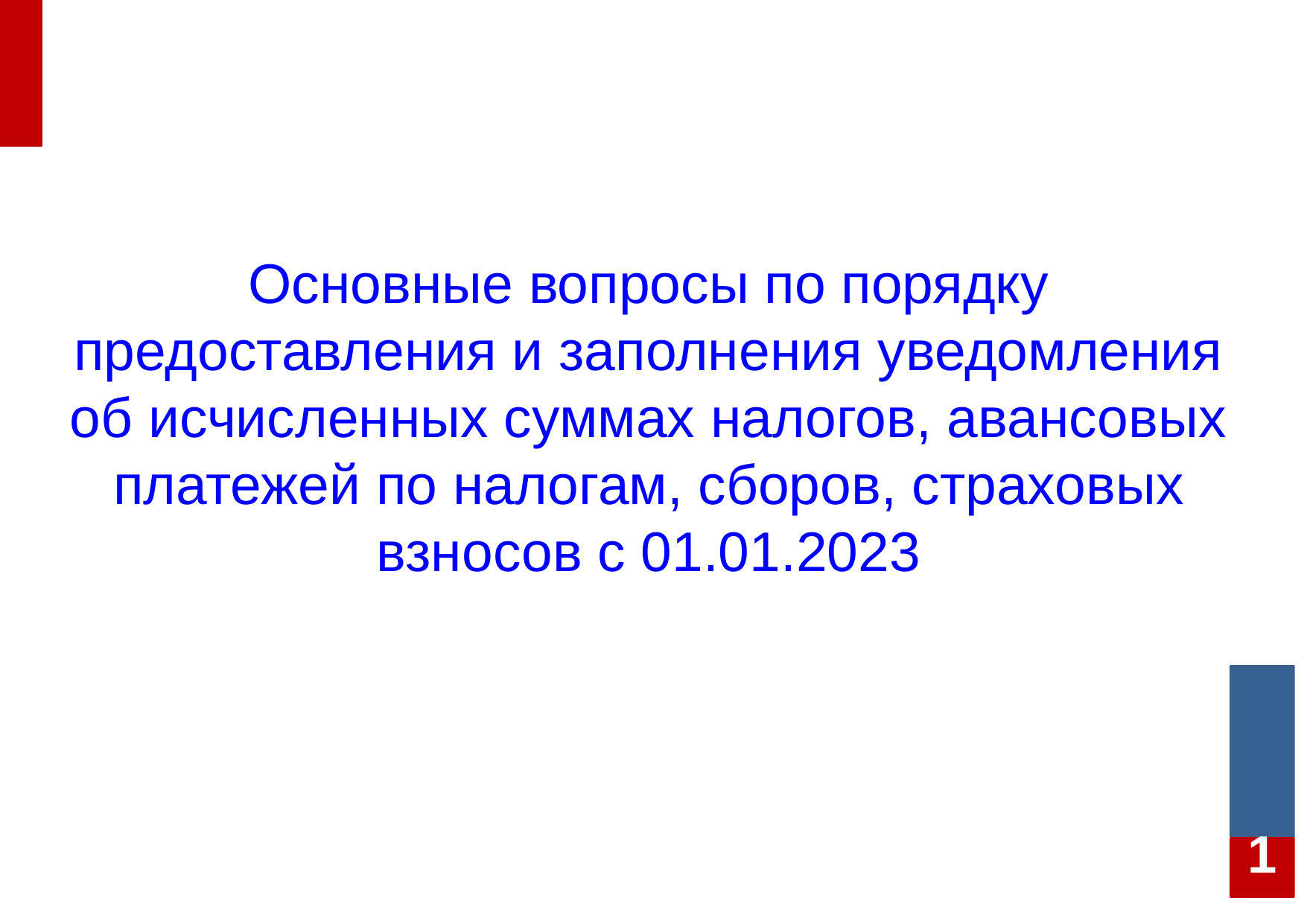

Основные вопросы по порядку предоставления и заполнения уведомления об исчисленных суммах налогов, авансовых платежей по налогам, сборов, страховых взносов с 01.01.2023
1